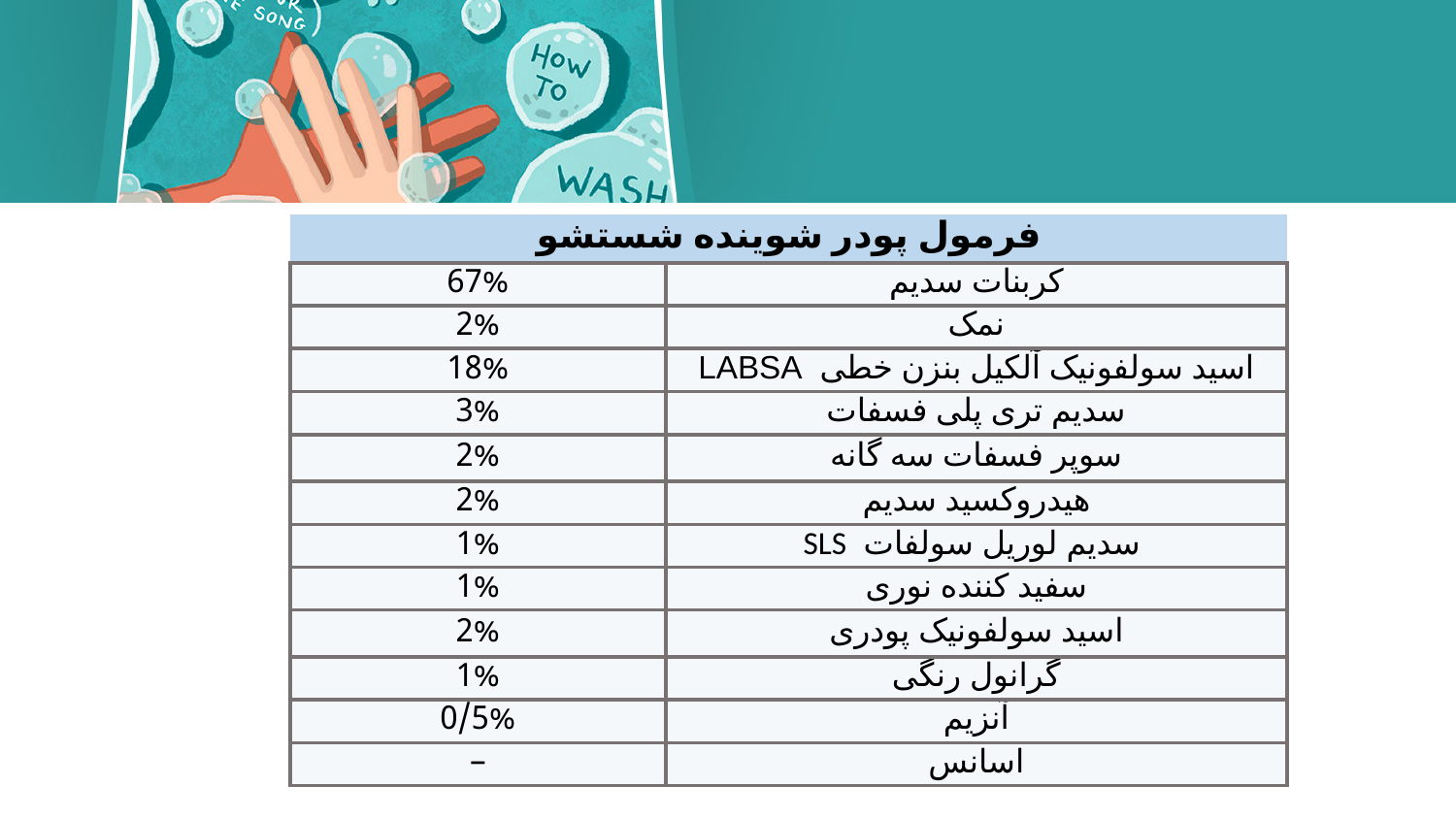

| فرمول پودر شوینده شستشو |  |
| --- | --- |
| 67% | کربنات سدیم |
| 2% | نمک |
| 18% | اسید سولفونیک آلکیل بنزن خطی LABSA |
| 3% | سدیم تری پلی فسفات |
| 2% | سوپر فسفات سه گانه |
| 2% | هیدروکسید سدیم |
| 1% | سدیم لوریل سولفات SLS |
| 1% | سفید کننده نوری |
| 2% | اسید سولفونیک پودری |
| 1% | گرانول رنگی |
| 0/5% | آنزیم |
| – | اسانس |